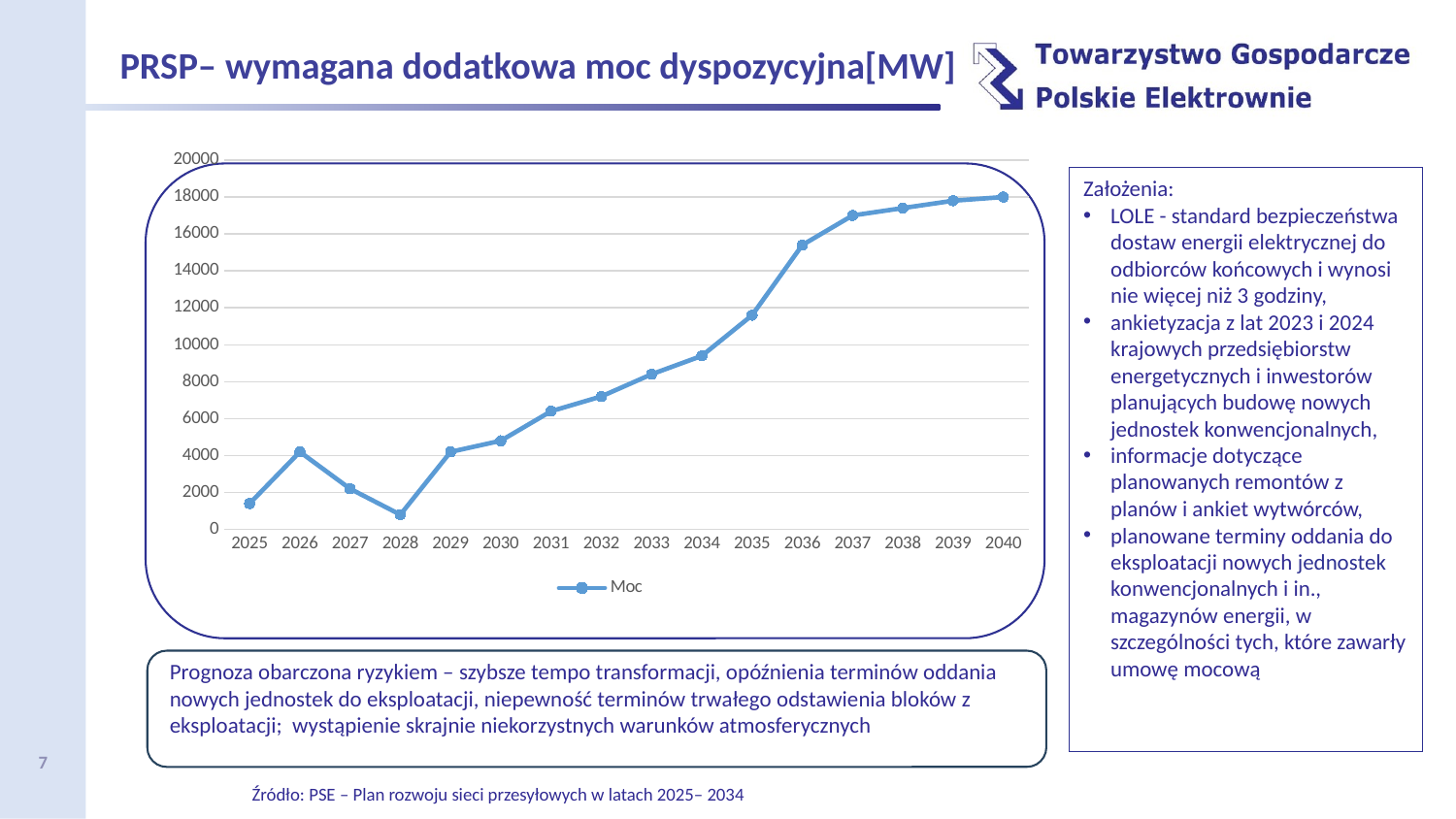

PRSP– wymagana dodatkowa moc dyspozycyjna[MW]

### Chart

| Category | Moc |
|---|---|
| 2025 | 1400.0 |
| 2026 | 4200.0 |
| 2027 | 2200.0 |
| 2028 | 800.0 |
| 2029 | 4200.0 |
| 2030 | 4800.0 |
| 2031 | 6400.0 |
| 2032 | 7200.0 |
| 2033 | 8400.0 |
| 2034 | 9400.0 |
| 2035 | 11600.0 |
| 2036 | 15400.0 |
| 2037 | 17000.0 |
| 2038 | 17400.0 |
| 2039 | 17800.0 |
| 2040 | 18000.0 |
Założenia:
LOLE - standard bezpieczeństwa dostaw energii elektrycznej do odbiorców końcowych i wynosi nie więcej niż 3 godziny,
ankietyzacja z lat 2023 i 2024 krajowych przedsiębiorstw energetycznych i inwestorów planujących budowę nowych jednostek konwencjonalnych,
informacje dotyczące planowanych remontów z planów i ankiet wytwórców,
planowane terminy oddania do eksploatacji nowych jednostek konwencjonalnych i in., magazynów energii, w szczególności tych, które zawarły umowę mocową

Prognoza obarczona ryzykiem – szybsze tempo transformacji, opóźnienia terminów oddania nowych jednostek do eksploatacji, niepewność terminów trwałego odstawienia bloków z eksploatacji;  wystąpienie skrajnie niekorzystnych warunków atmosferycznych
7
Źródło: PSE – Plan rozwoju sieci przesyłowych w latach 2025– 2034